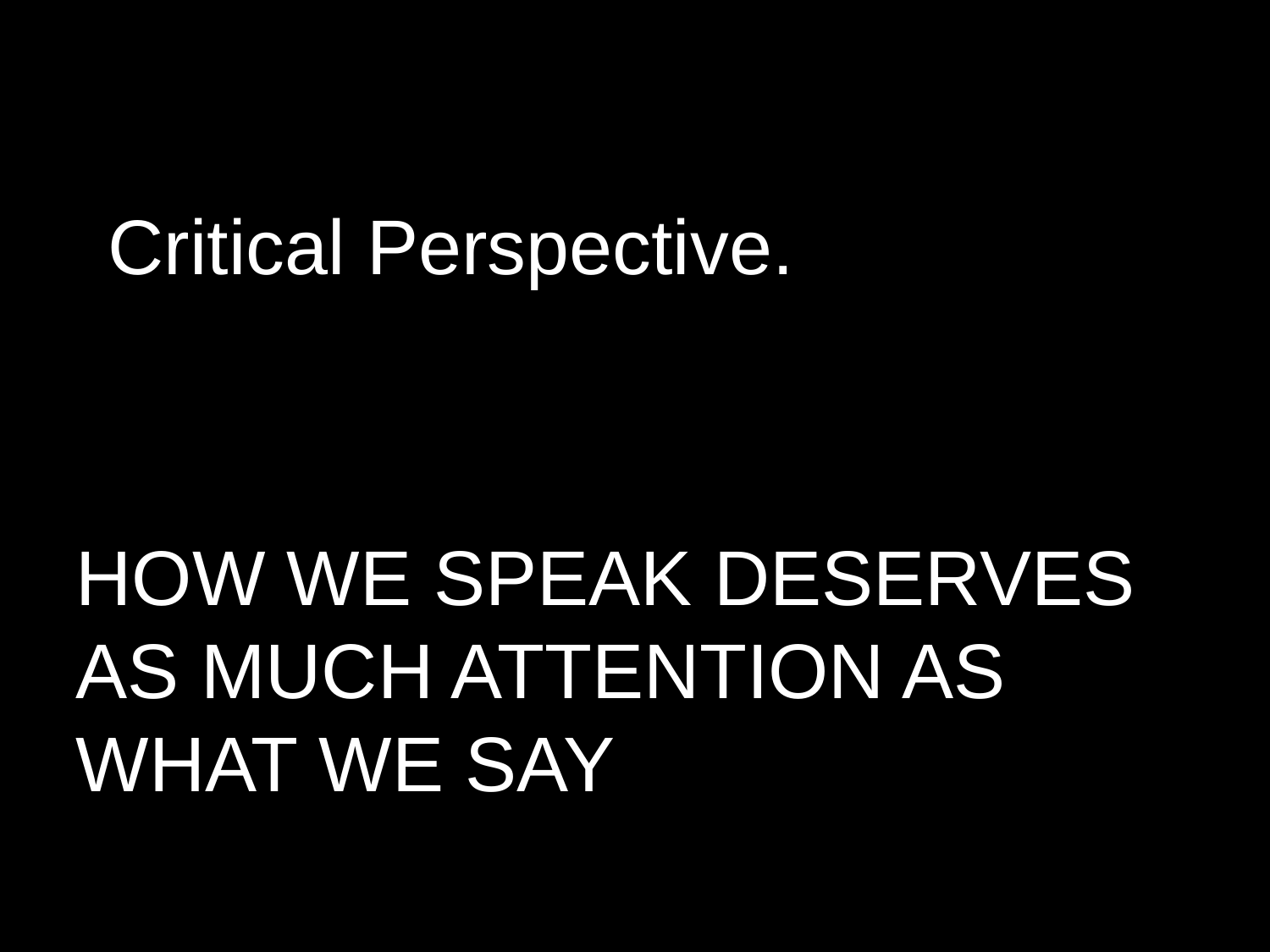

# Critical Perspective.
HOW WE SPEAK DESERVES
AS MUCH ATTENTION AS
WHAT WE SAY